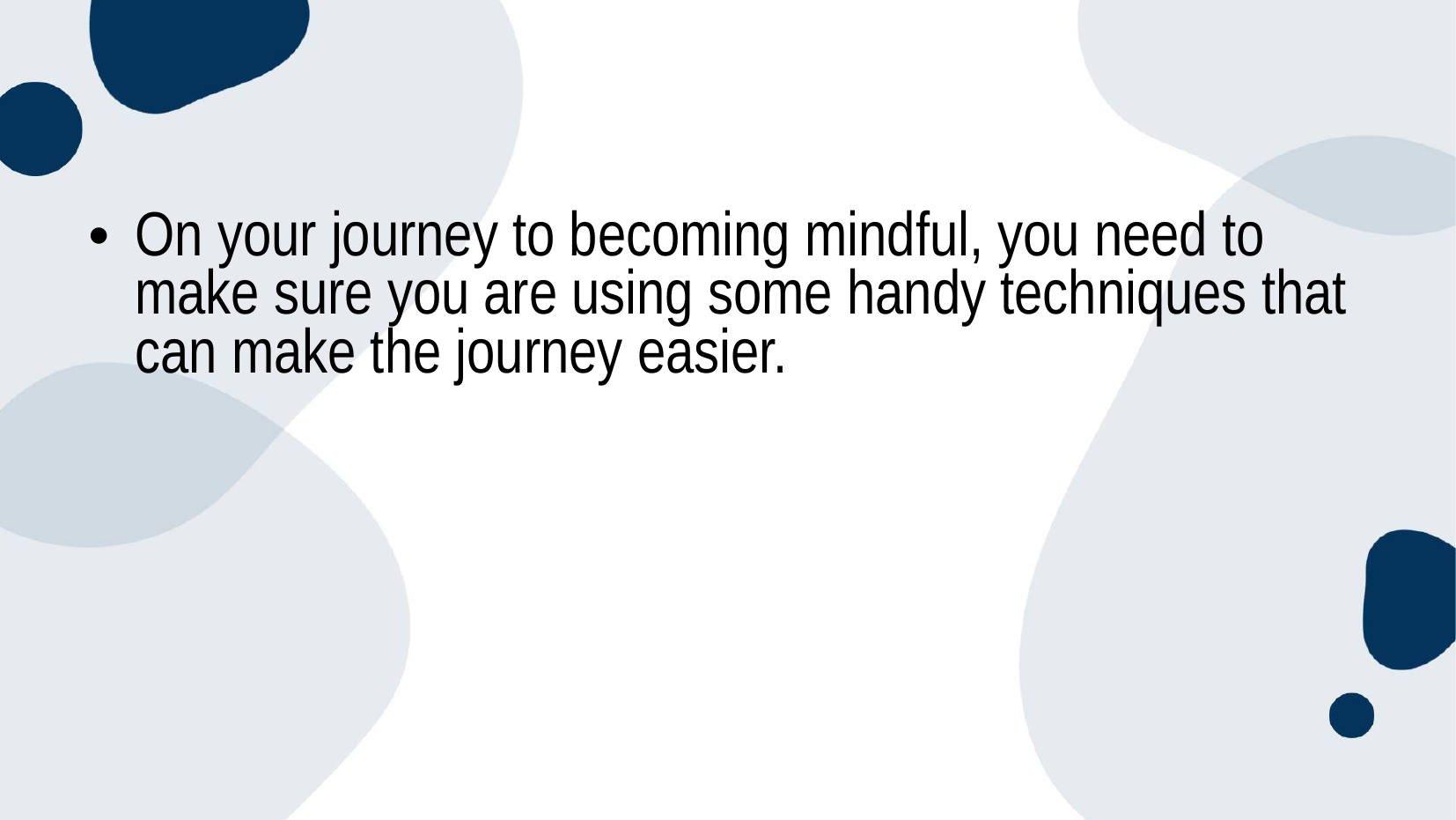

On your journey to becoming mindful, you need to make sure you are using some handy techniques that can make the journey easier.